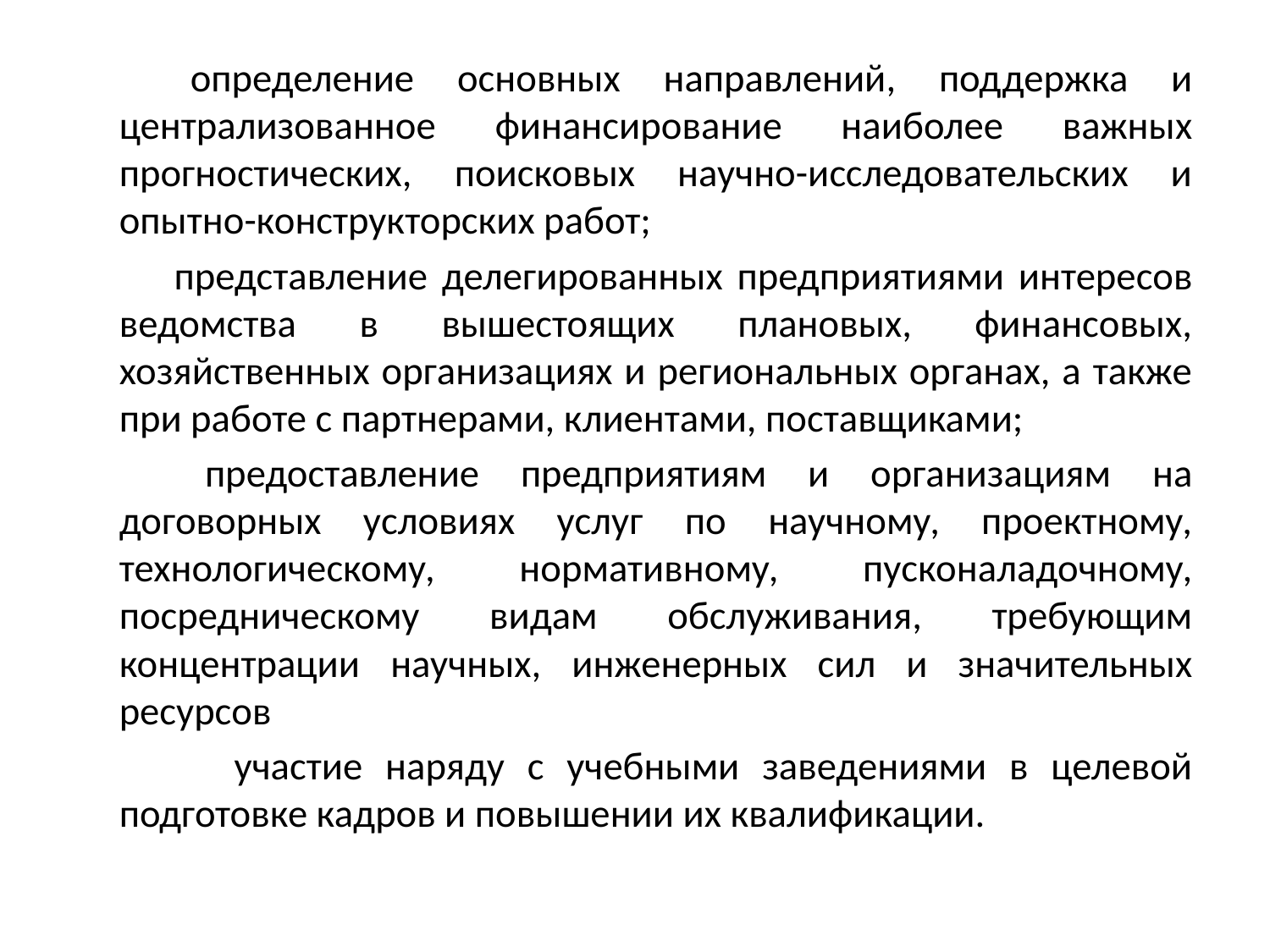

определение основных направлений, поддержка и централизованное финансирование наиболее важных прогностических, поисковых научно-исследовательских и опытно-конструкторских работ;
        представление делегированных предприятиями интересов ведомства в вышестоящих плановых, финансовых, хозяйственных организациях и региональных органах, а также при работе с партнерами, клиентами, поставщиками;
 	      предоставление предприятиям и организациям на договорных условиях услуг по научному, проектному, технологическому, нормативному, пусконаладочному, посредническому видам обслуживания, требующим концентрации научных, инженерных сил и значительных ресурсов
          участие наряду с учебными заведениями в целевой подготовке кадров и повышении их квалификации.